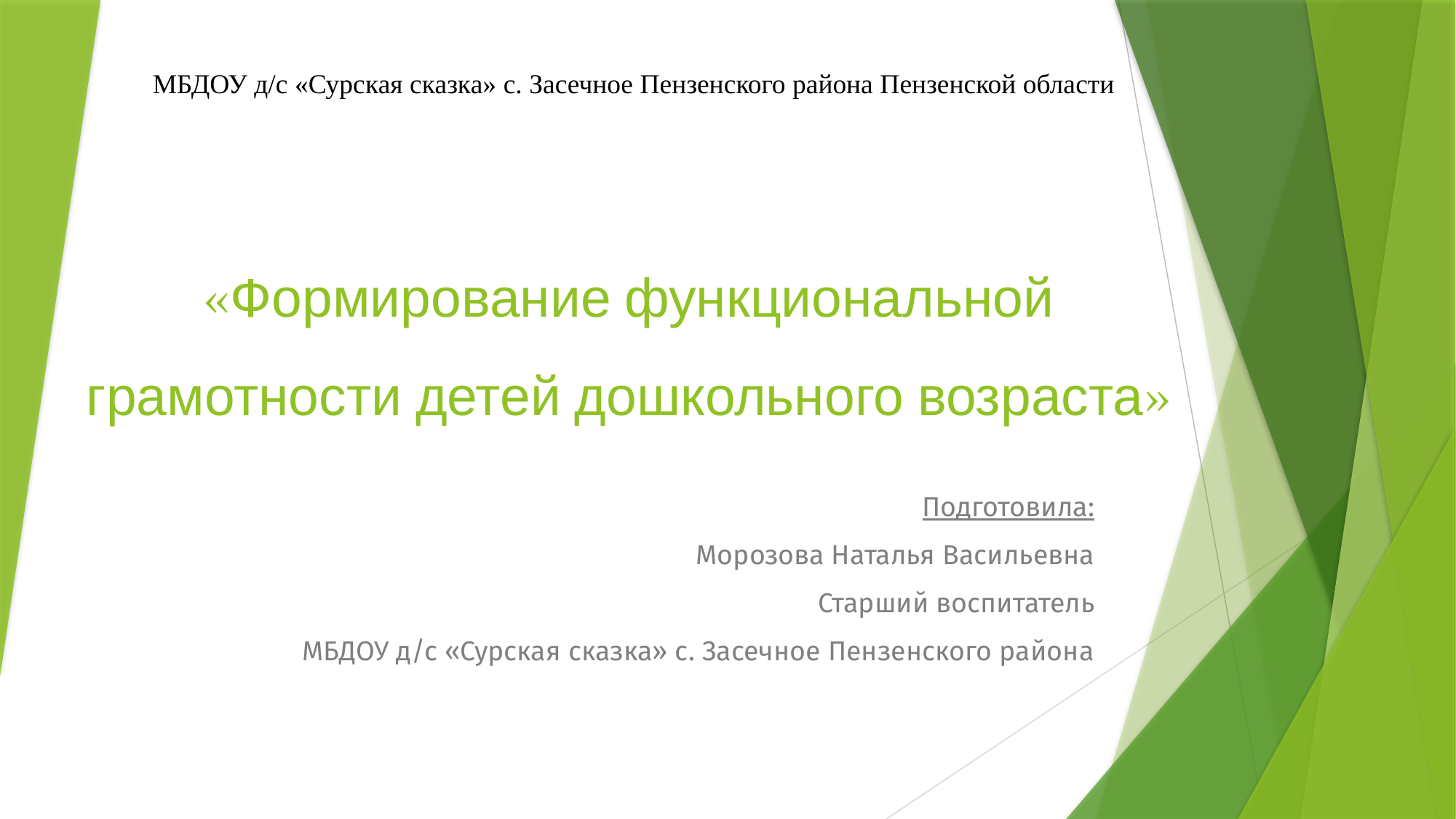

МБДОУ д/с «Сурская сказка» с. Засечное Пензенского района Пензенской области
# «Формирование функциональной грамотности детей дошкольного возраста»

Подготовила:
 Морозова Наталья Васильевна
Старший воспитатель
 МБДОУ д/с «Сурская сказка» с. Засечное Пензенского района